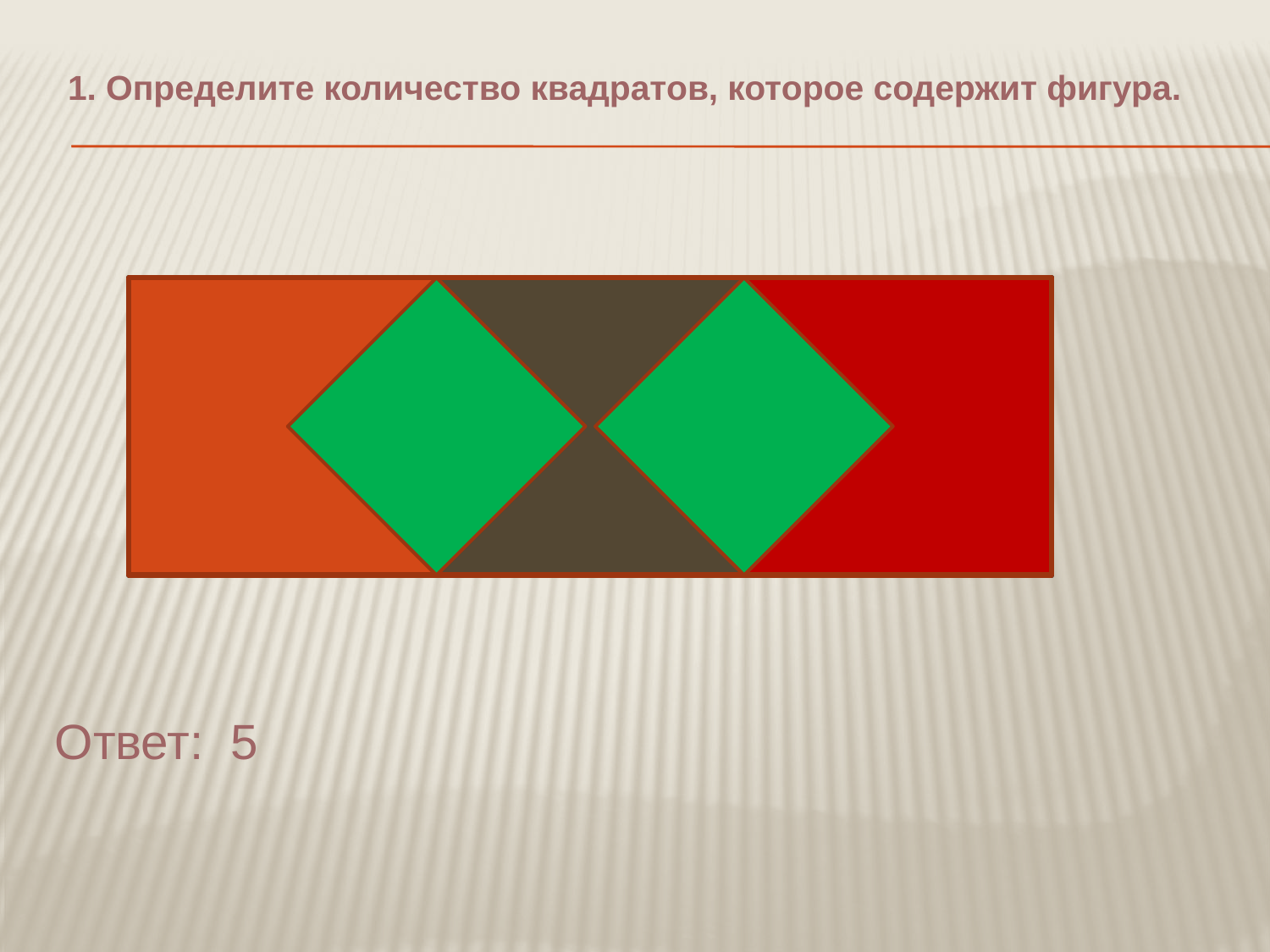

1. Определите количество квадратов, которое содержит фигура.

# Ответ:  5